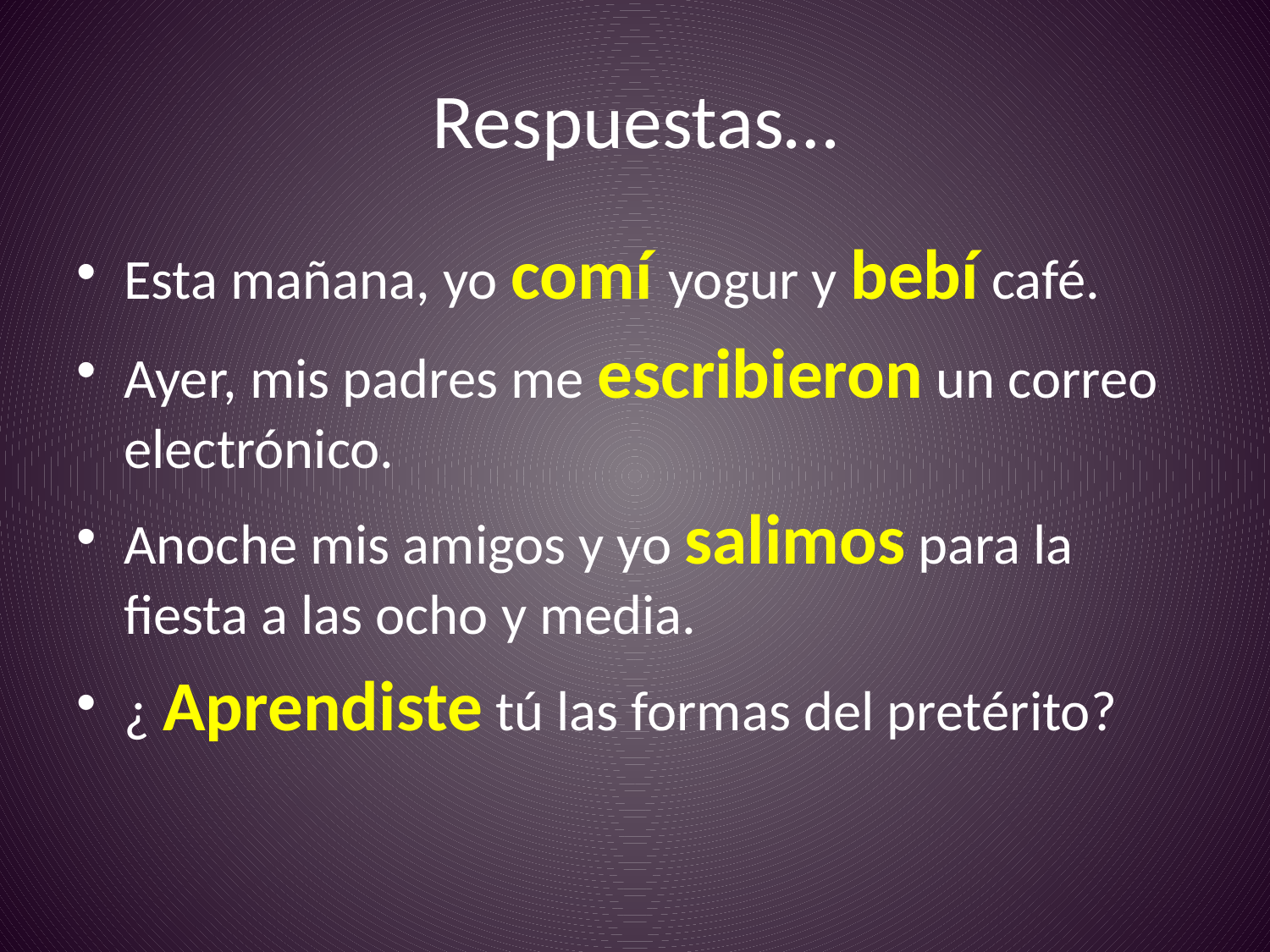

# Respuestas…
Esta mañana, yo comí yogur y bebí café.
Ayer, mis padres me escribieron un correo electrónico.
Anoche mis amigos y yo salimos para la fiesta a las ocho y media.
¿ Aprendiste tú las formas del pretérito?